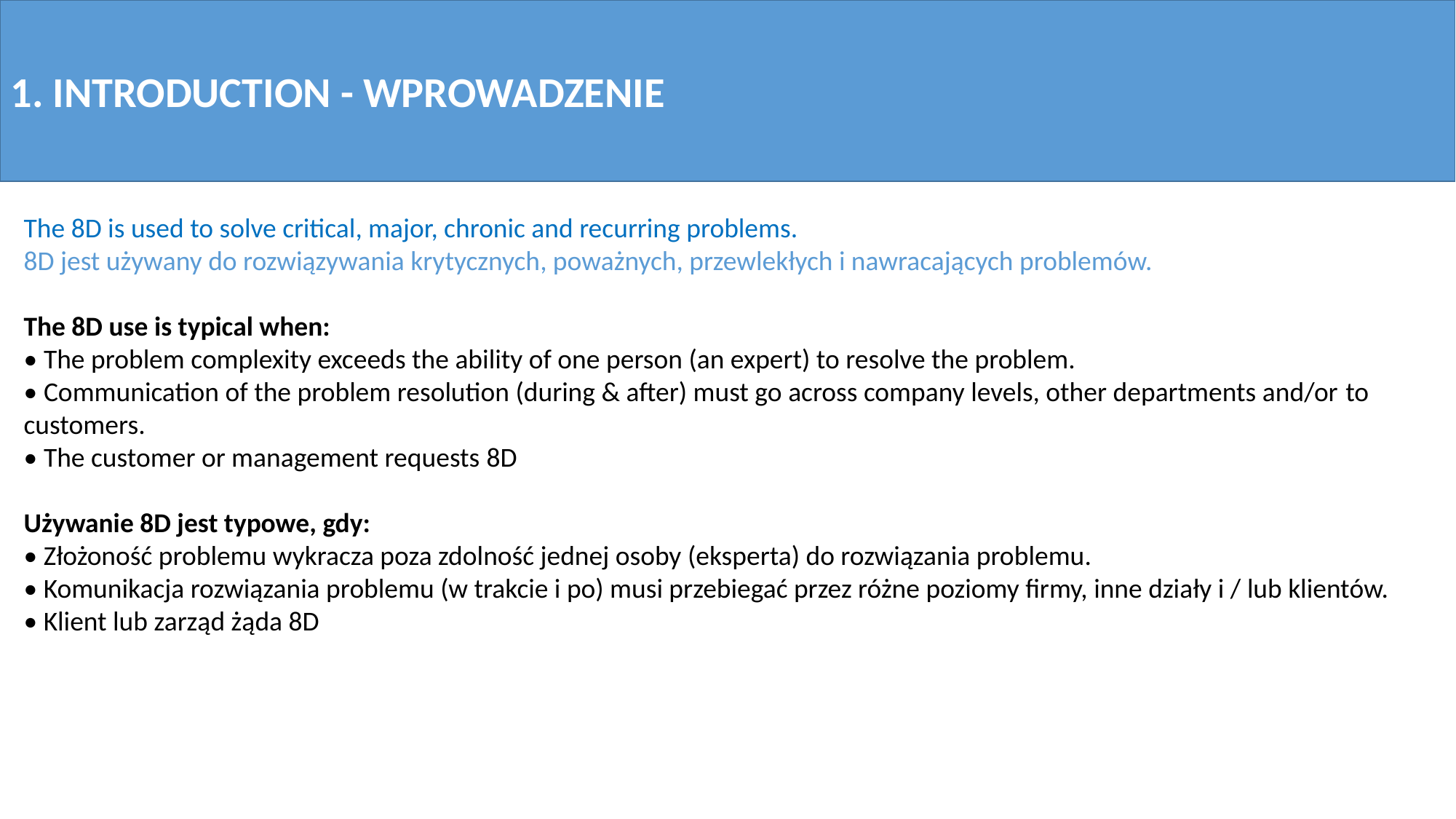

1. INTRODUCTION - WPROWADZENIE
The 8D is used to solve critical, major, chronic and recurring problems.
8D jest używany do rozwiązywania krytycznych, poważnych, przewlekłych i nawracających problemów.

The 8D use is typical when:
• The problem complexity exceeds the ability of one person (an expert) to resolve the problem.
• Communication of the problem resolution (during & after) must go across company levels, other departments and/or to customers.
• The customer or management requests 8D

Używanie 8D jest typowe, gdy:
• Złożoność problemu wykracza poza zdolność jednej osoby (eksperta) do rozwiązania problemu.
• Komunikacja rozwiązania problemu (w trakcie i po) musi przebiegać przez różne poziomy firmy, inne działy i / lub klientów.
• Klient lub zarząd żąda 8D